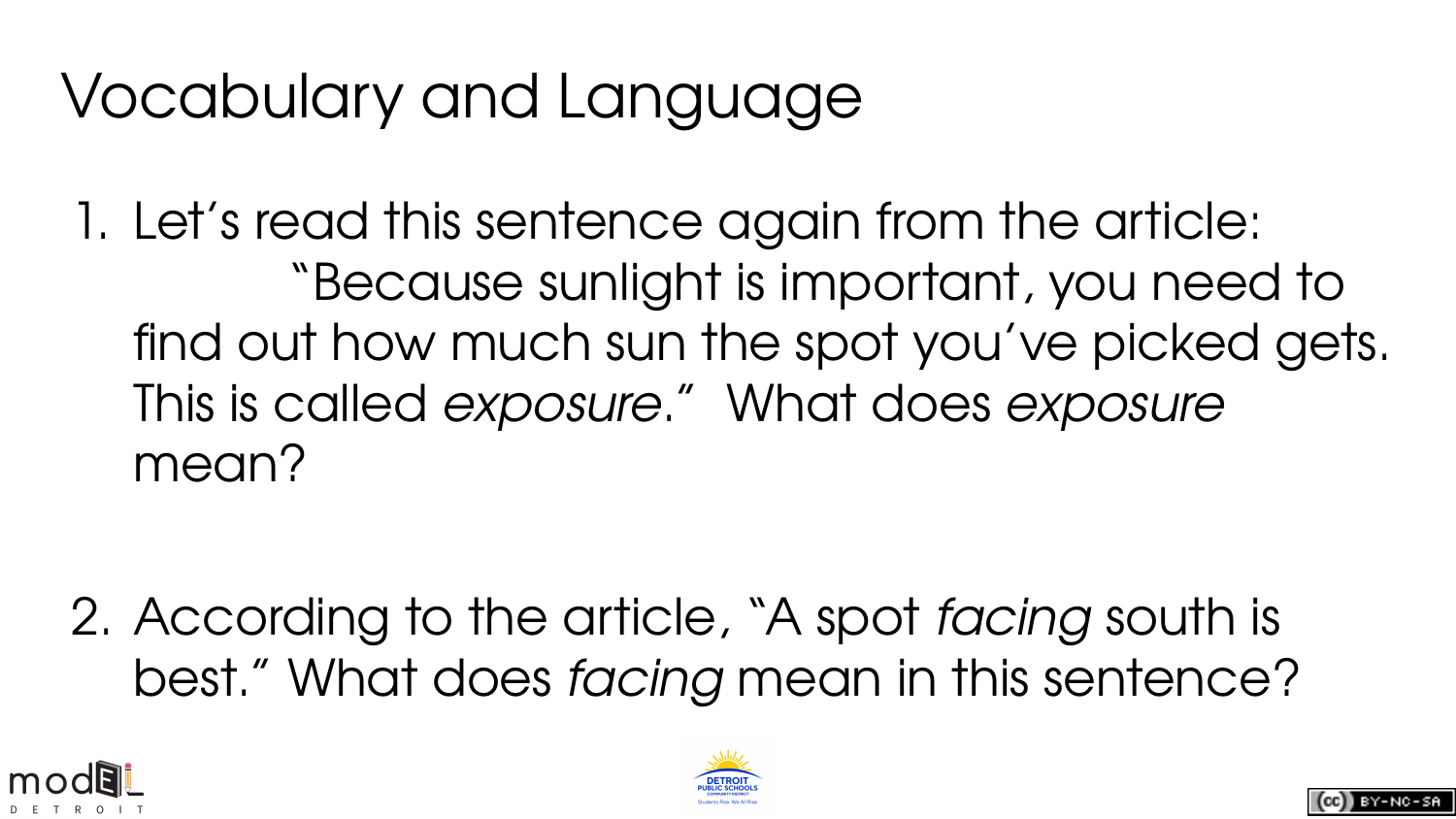

# Vocabulary and Language
Let’s read this sentence again from the article:                     “Because sunlight is important, you need to find out how much sun the spot you’ve picked gets. This is called exposure.”  What does exposure mean?

According to the article, “A spot facing south is best.” What does facing mean in this sentence?